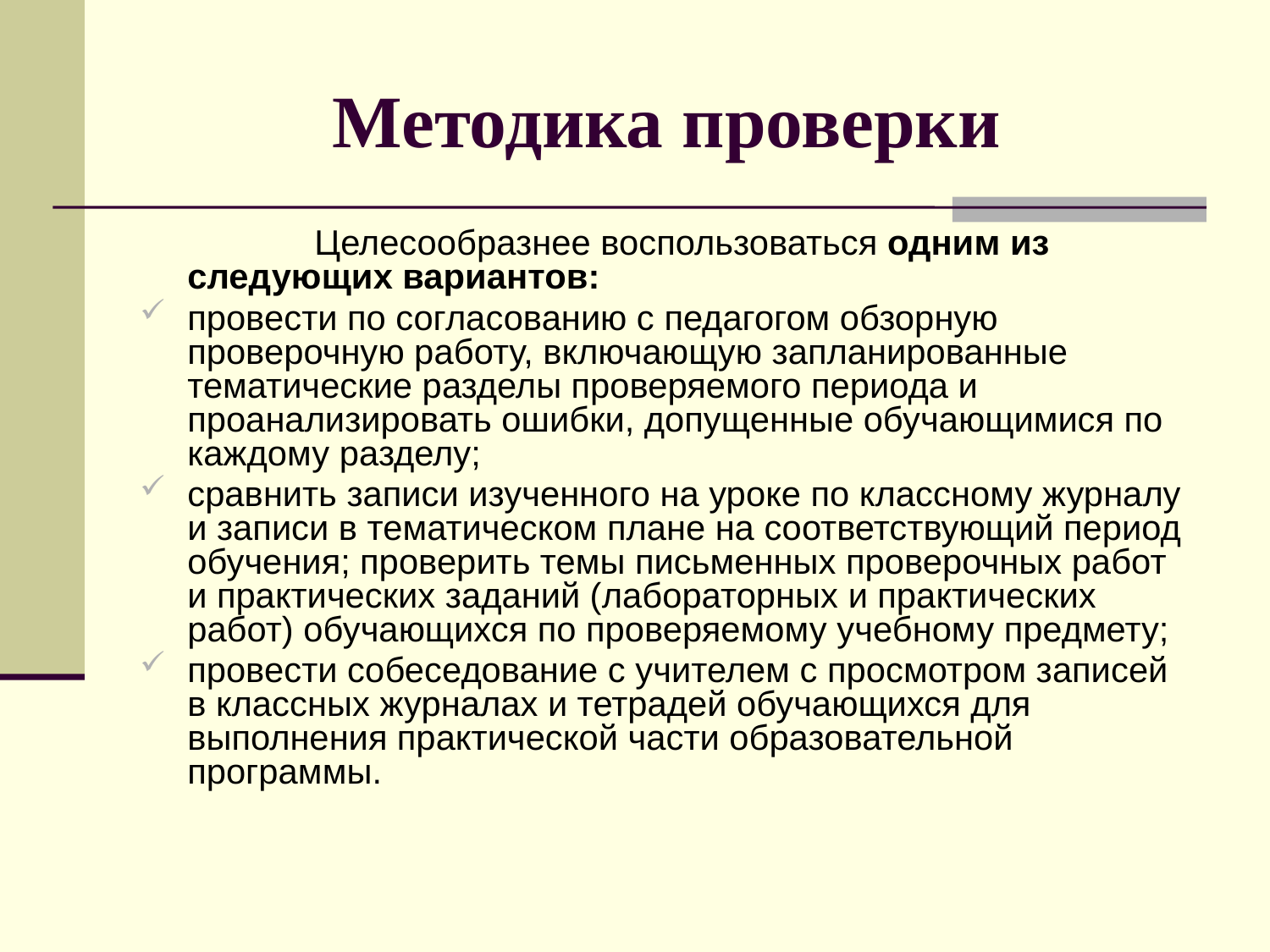

# Методика проверки
		Целесообразнее воспользоваться одним из следующих вариантов:
провести по согласованию с педагогом обзорную проверочную работу, включающую запланированные тематические разделы проверяемого периода и проанализировать ошибки, допущенные обучающимися по каждому разделу;
сравнить записи изученного на уроке по классному журналу и записи в тематическом плане на соответствующий период обучения; проверить темы письменных проверочных работ и практических заданий (лабораторных и практических работ) обучающихся по проверяемому учебному предмету;
провести собеседование с учителем с просмотром записей в классных журналах и тетрадей обучающихся для выполнения практической части образовательной программы.